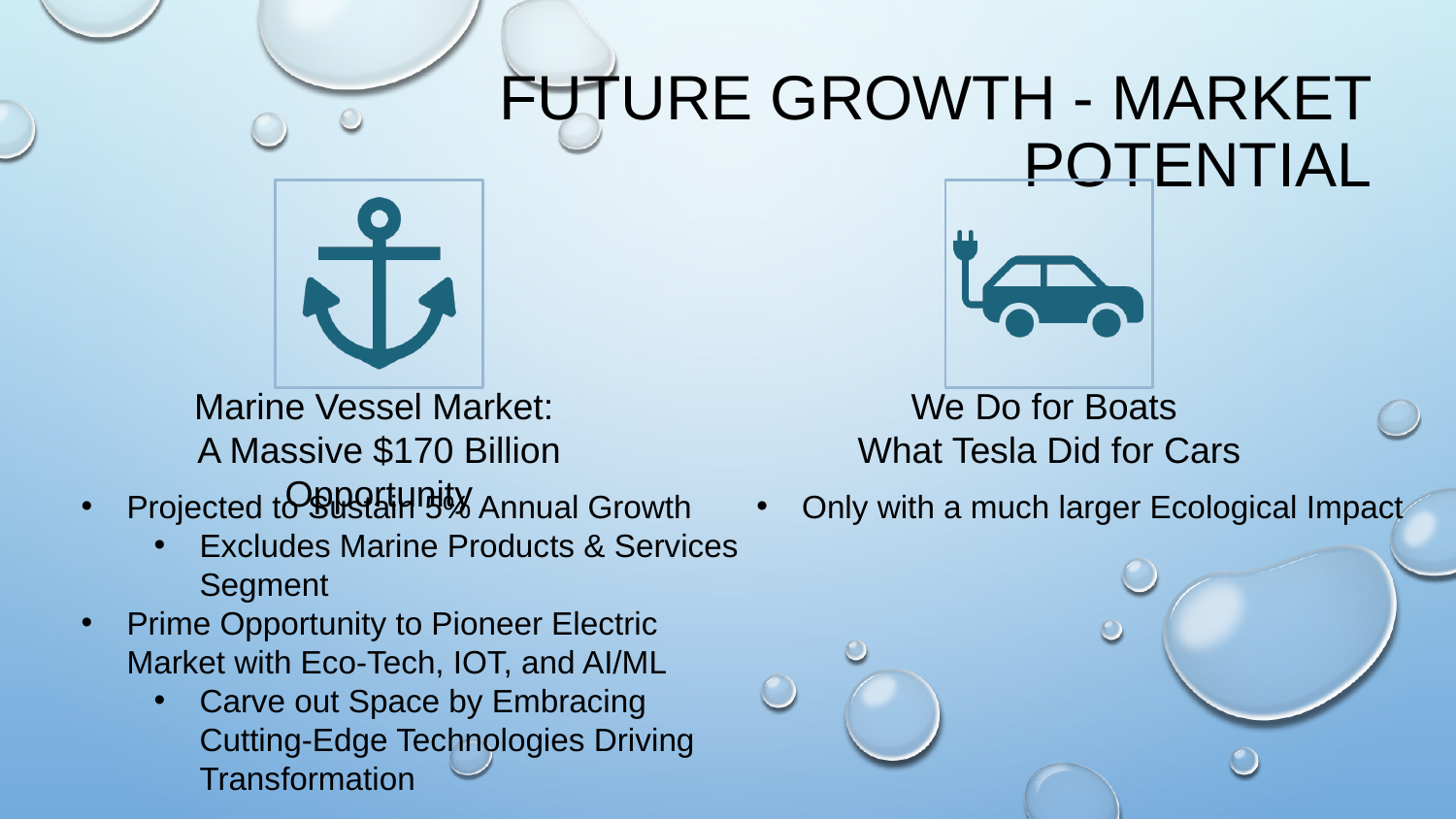

# Future Growth - Market Potential

We Do for Boats
What Tesla Did for Cars
Marine Vessel Market:
A Massive $170 Billion Opportunity
Only with a much larger Ecological Impact
Projected to Sustain 5% Annual Growth
Excludes Marine Products & Services Segment
Prime Opportunity to Pioneer Electric Market with Eco-Tech, IOT, and AI/ML
Carve out Space by Embracing Cutting-Edge Technologies Driving Transformation